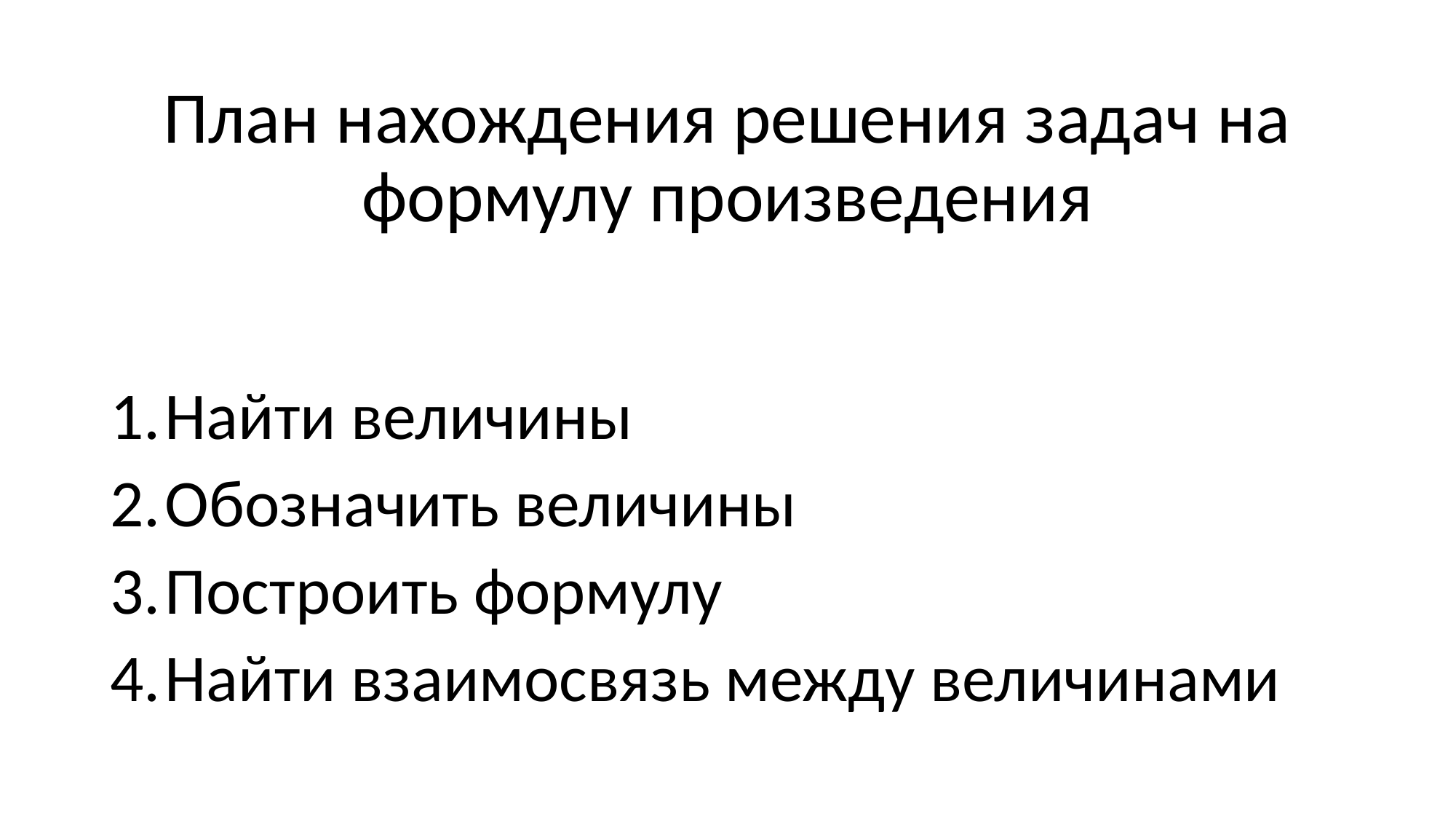

# План нахождения решения задач на формулу произведения
Найти величины
Обозначить величины
Построить формулу
Найти взаимосвязь между величинами